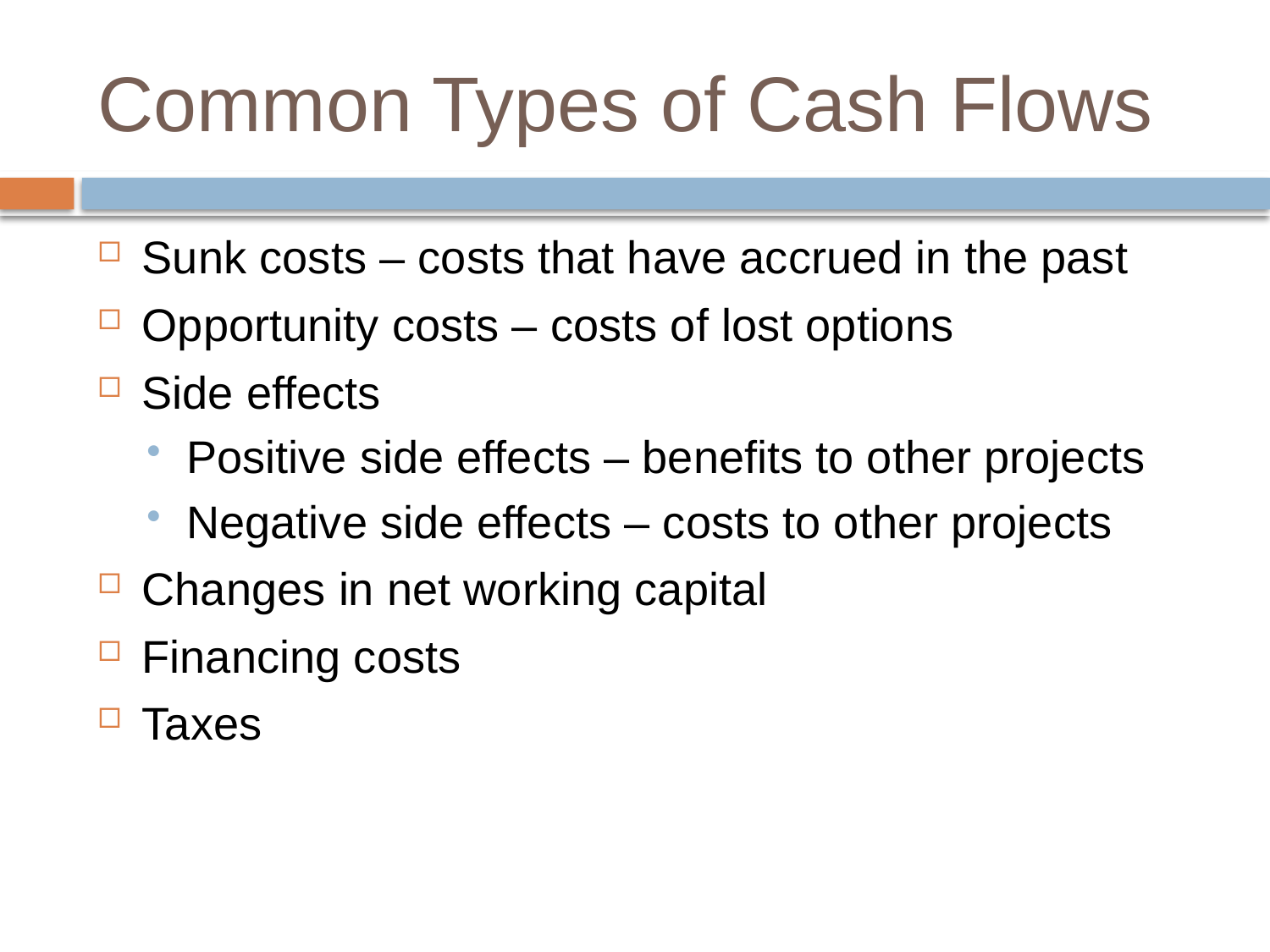

# Common Types of Cash Flows
Sunk costs – costs that have accrued in the past
Opportunity costs – costs of lost options
Side effects
Positive side effects – benefits to other projects
Negative side effects – costs to other projects
Changes in net working capital
Financing costs
Taxes